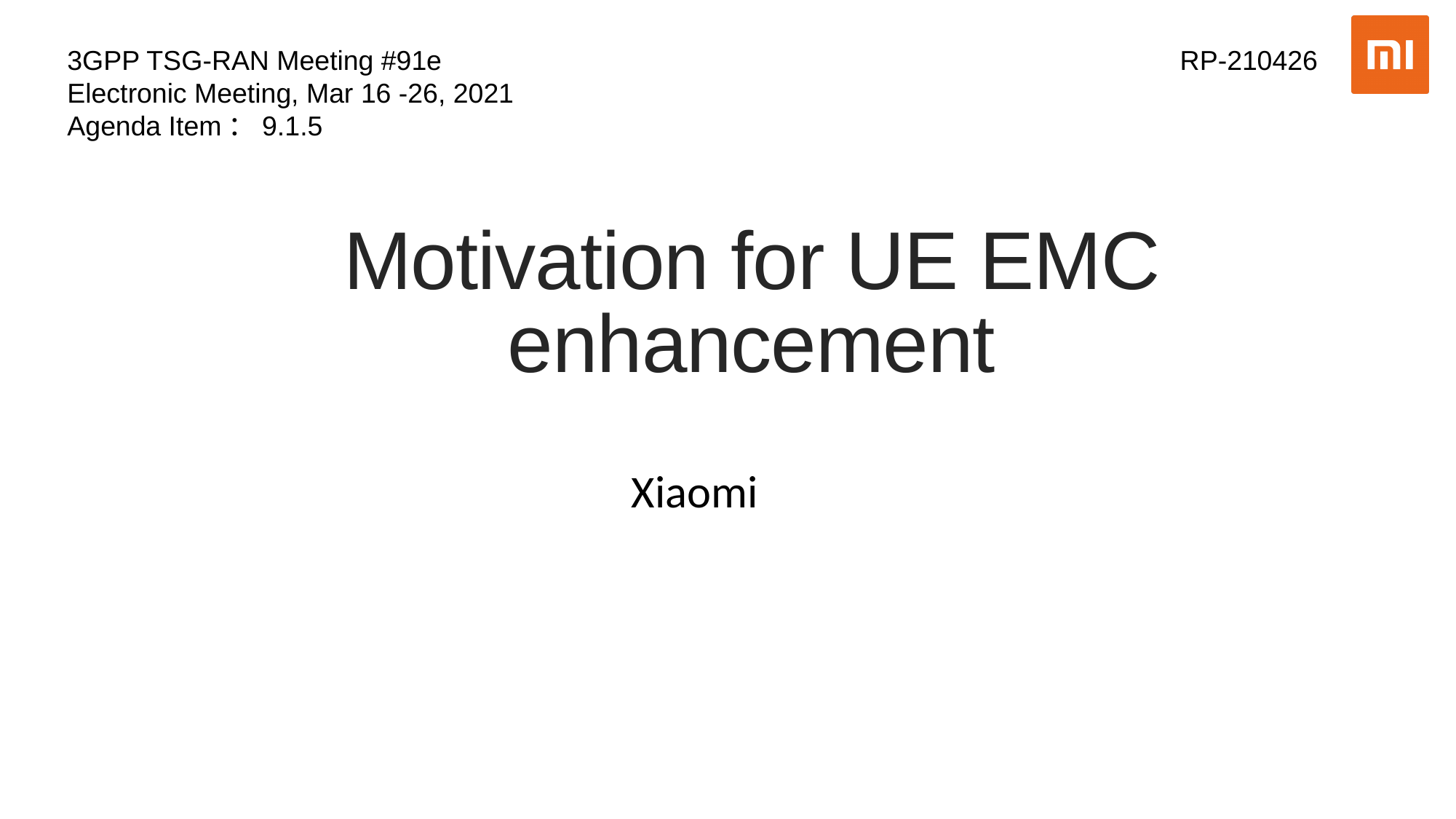

3GPP TSG-RAN Meeting #91e                                                                                                 RP-210426
Electronic Meeting, Mar 16 -26, 2021
Agenda Item：9.1.5
# Motivation for UE EMC enhancement
Xiaomi